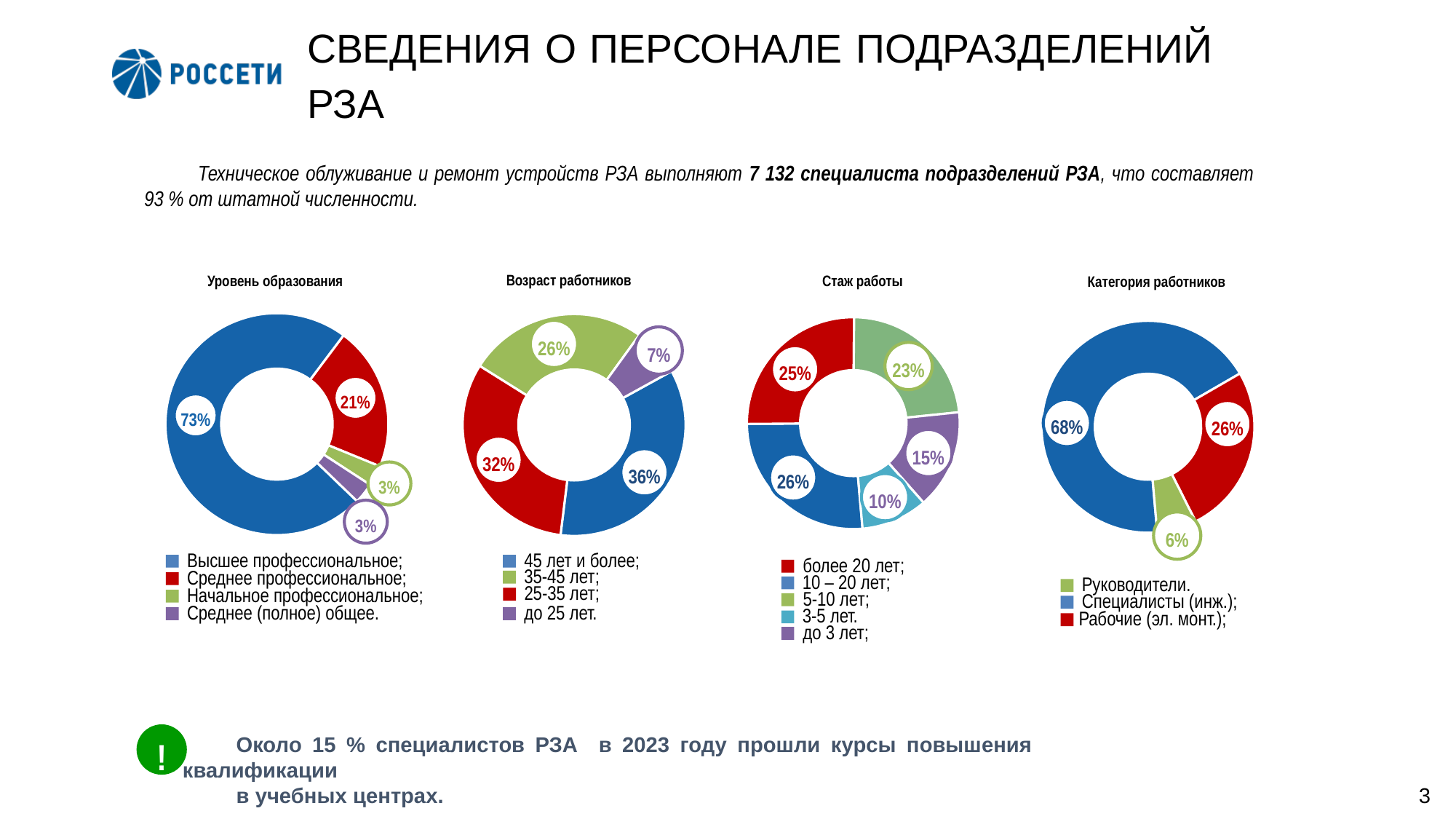

СВЕДЕНИЯ О ПЕРСОНАЛЕ ПОДРАЗДЕЛЕНИЙ РЗА
Техническое облуживание и ремонт устройств РЗА выполняют 7 132 специалиста подразделений РЗА, что составляет 93 % от штатной численности.
Возраст работников
Стаж работы
Уровень образования
Категория работников

### Chart

| Category | Продажи |
|---|---|
| Высшее | 73.0 |
| среднее | 21.0 |
| начальное | 3.0 |
| среденее | 3.0 |

### Chart

| Category | Продажи |
|---|---|
| 45 и более | 0.35 |
| 25-35 лет | 0.32 |
| 35-45 лет | 0.26 |
| до 25 лет | 0.07 |

### Chart

| Category | Продажи |
|---|---|
| 10 -20лет | 0.26 |
| более 20 лет | 0.25 |
| 5-10 лет | 0.23 |
| до 3 лет | 0.15 |
| 3-5 лет | 0.1 |

### Chart

| Category | Продажи |
|---|---|
| Спец | 0.68 |
| Рабочие | 0.26 |
| Руковод | 0.06 |
26%
7%
23%
25%
21%
73%
68%
26%
15%
32%
36%
26%
3%
10%
3%
6%
Высшее профессиональное;
45 лет и более;
более 20 лет;

35-45 лет;
Среднее профессиональное;
10 – 20 лет;
Руководители.

25-35 лет;

Начальное профессиональное;
5-10 лет;
Специалисты (инж.);

Среднее (полное) общее.
до 25 лет.
3-5 лет.
Рабочие (эл. монт.);

до 3 лет;

!
Около 15 % специалистов РЗА  в 2023 году прошли курсы повышения квалификации
в учебных центрах.
3